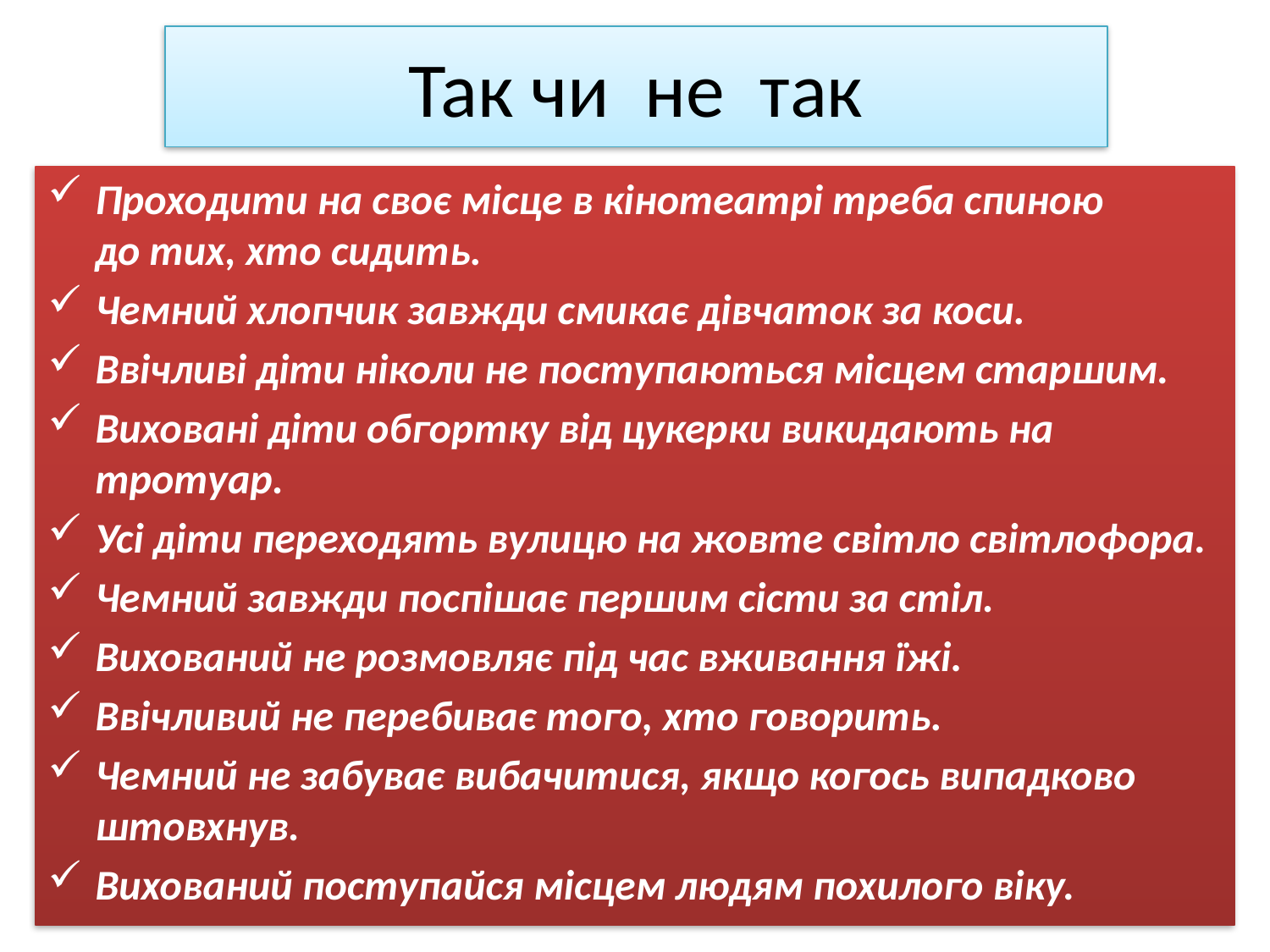

# Так чи  не  так
Проходити на своє місце в кінотеатрі треба спиною        до тих, хто сидить.
Чемний хлопчик завжди смикає дівчаток за коси.
Ввічливі діти ніколи не поступаються місцем старшим.
Виховані діти обгортку від цукерки викидають на тротуар.
Усі діти переходять вулицю на жовте світло світлофора.
Чемний завжди поспішає першим сісти за стіл.
Вихований не розмовляє під час вживання їжі.
Ввічливий не перебиває того, хто говорить.
Чемний не забуває вибачитися, якщо когось випадково штовхнув.
Вихований поступайся місцем людям похилого віку.